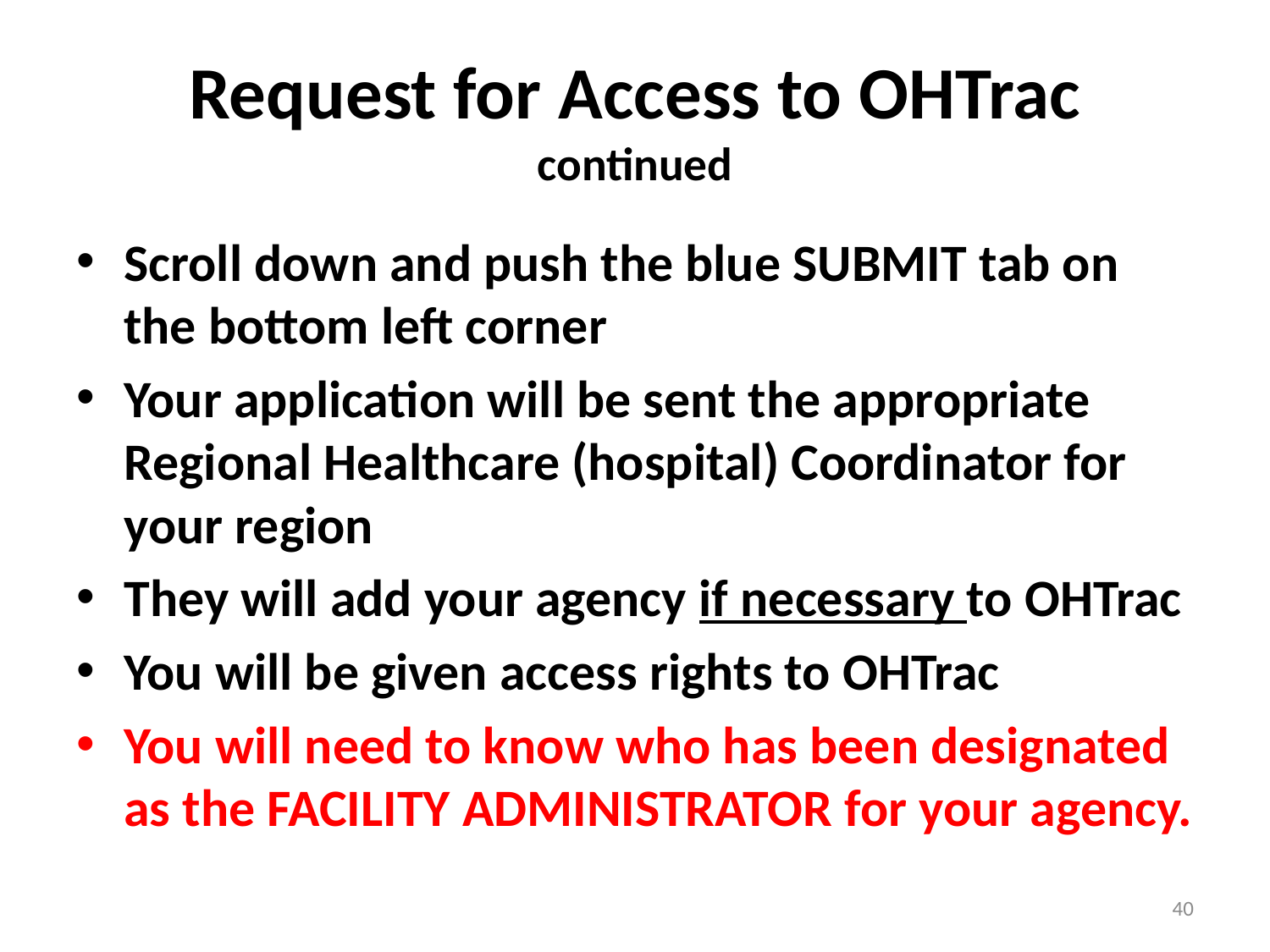

# Request for Access to OHTrac continued
Scroll down and push the blue SUBMIT tab on the bottom left corner
Your application will be sent the appropriate Regional Healthcare (hospital) Coordinator for your region
They will add your agency if necessary to OHTrac
You will be given access rights to OHTrac
You will need to know who has been designated as the FACILITY ADMINISTRATOR for your agency.
40